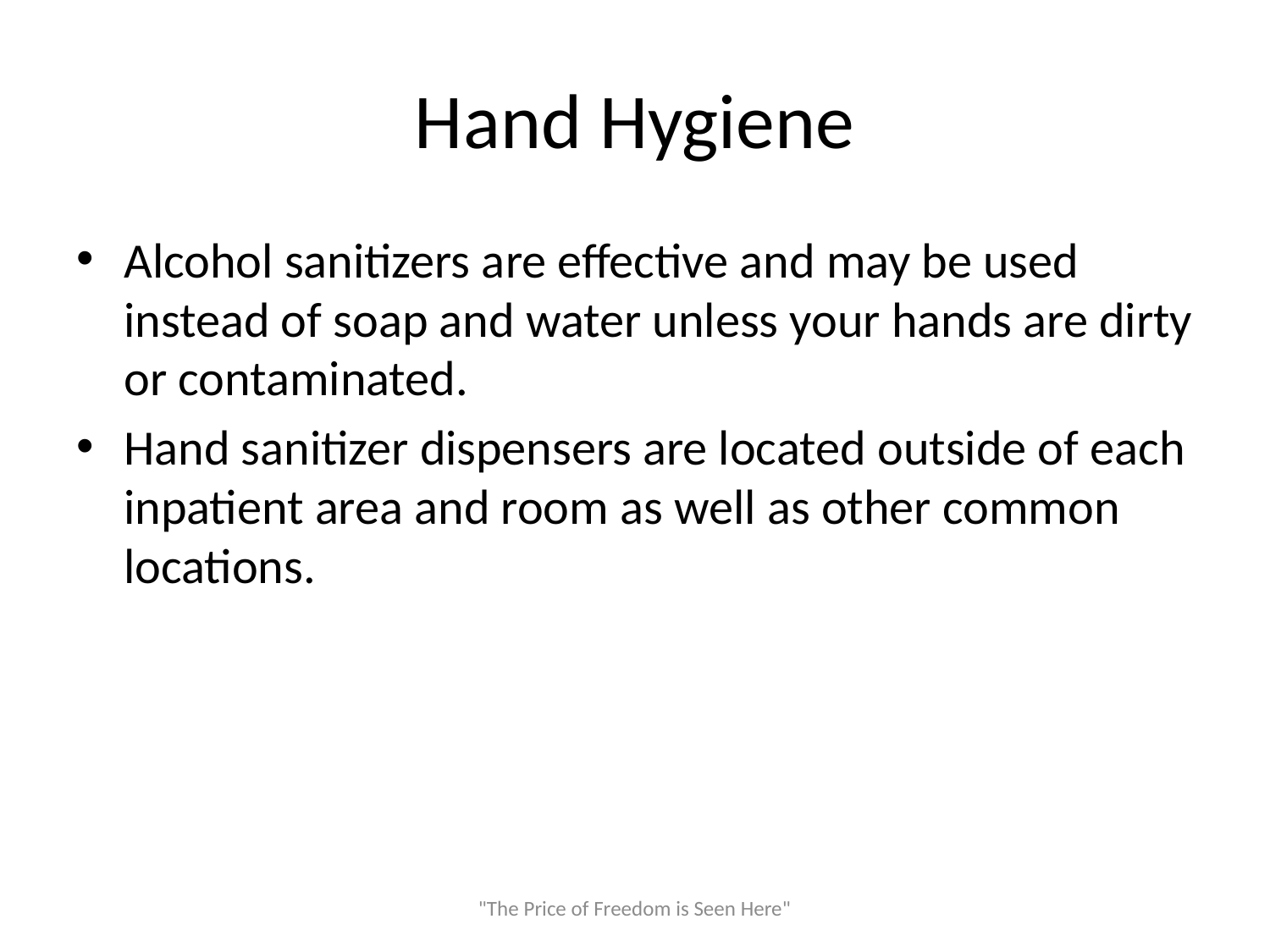

# Hand Hygiene
Alcohol sanitizers are effective and may be used instead of soap and water unless your hands are dirty or contaminated.
Hand sanitizer dispensers are located outside of each inpatient area and room as well as other common locations.
"The Price of Freedom is Seen Here"